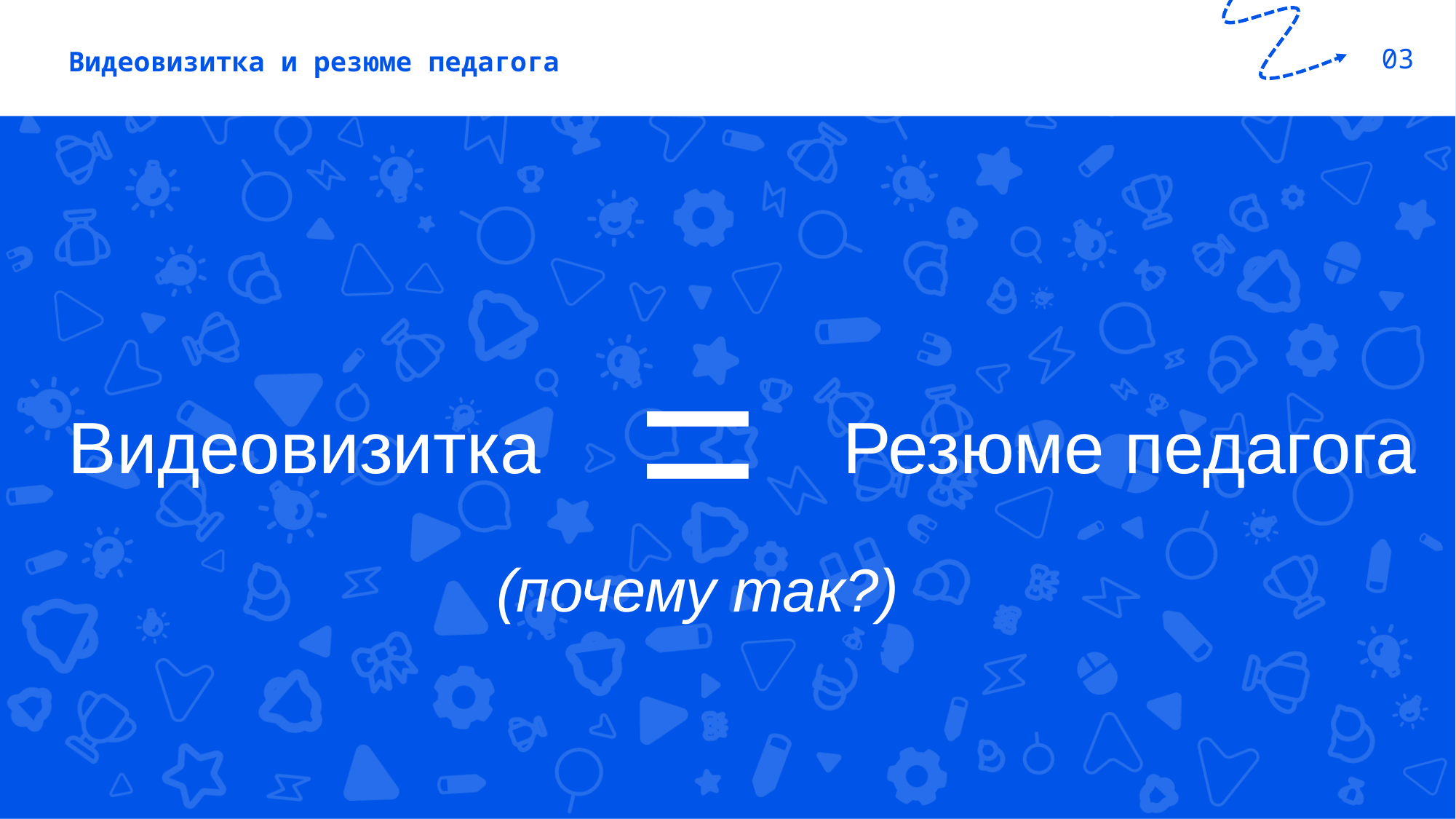

03
Видеовизитка и резюме педагога
=
Видеовизитка               Резюме педагога
(почему так?)